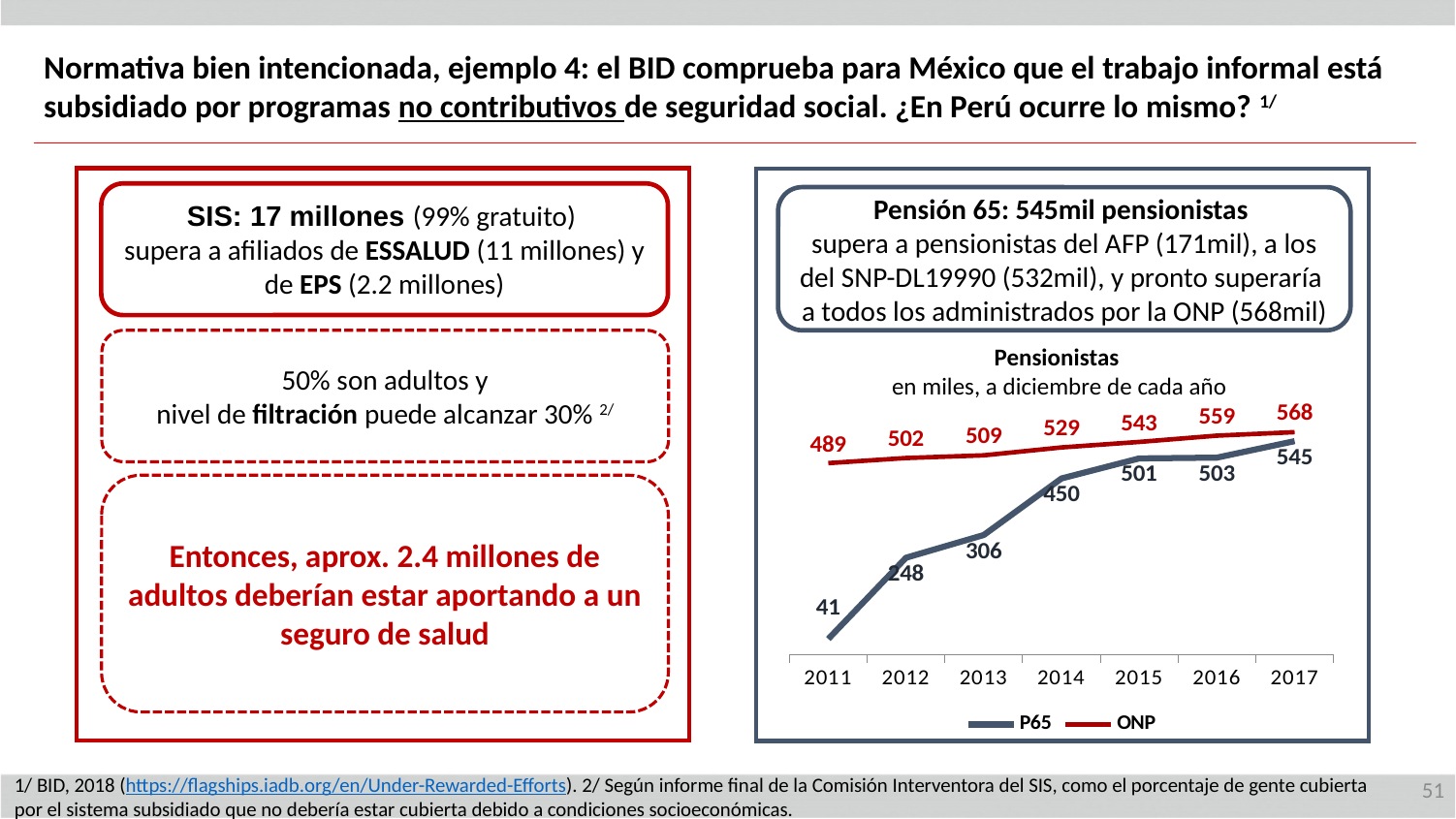

Normativa bien intencionada, ejemplo 4: el BID comprueba para México que el trabajo informal está subsidiado por programas no contributivos de seguridad social. ¿En Perú ocurre lo mismo? 1/

SIS: 17 millones (99% gratuito)
supera a afiliados de ESSALUD (11 millones) y de EPS (2.2 millones)
Pensión 65: 545mil pensionistas
supera a pensionistas del AFP (171mil), a los del SNP-DL19990 (532mil), y pronto superaría  a todos los administrados por la ONP (568mil)
50% son adultos y
nivel de filtración puede alcanzar 30% 2/
Pensionistas
en miles, a diciembre de cada año

### Chart

| Category | P65 | ONP |
|---|---|---|
| 2011 | 41.0 | 489.0 |
| 2012 | 248.0 | 502.0 |
| 2013 | 306.0 | 509.0 |
| 2014 | 450.0 | 529.0 |
| 2015 | 501.0 | 543.0 |
| 2016 | 503.0 | 559.0 |
| 2017 | 545.0 | 568.0 |
Entonces, aprox. 2.4 millones de adultos deberían estar aportando a un seguro de salud
1/ BID, 2018 (https://flagships.iadb.org/en/Under-Rewarded-Efforts). 2/ Según informe final de la Comisión Interventora del SIS, como el porcentaje de gente cubierta por el sistema subsidiado que no debería estar cubierta debido a condiciones socioeconómicas.
51